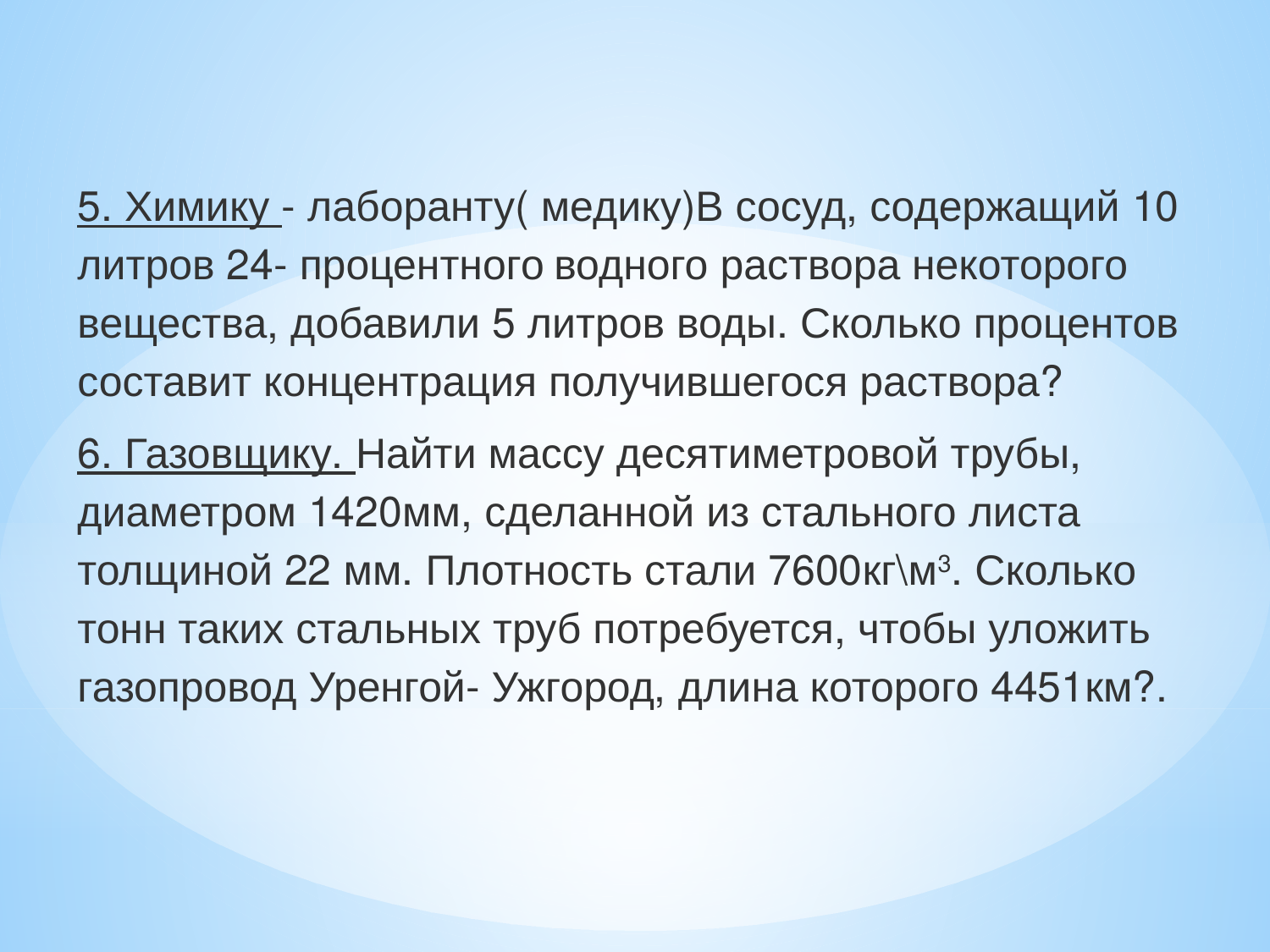

5. Химику - лаборанту( медику)В сосуд, содержащий 10 литров 24- процентного водного раствора некоторого вещества, добавили 5 литров воды. Сколько процентов составит концентрация получившегося раствора?
6. Газовщику. Найти массу десятиметровой трубы, диаметром 1420мм, сделанной из стального листа толщиной 22 мм. Плотность стали 7600кг\м3. Сколько тонн таких стальных труб потребуется, чтобы уложить газопровод Уренгой- Ужгород, длина которого 4451км?.